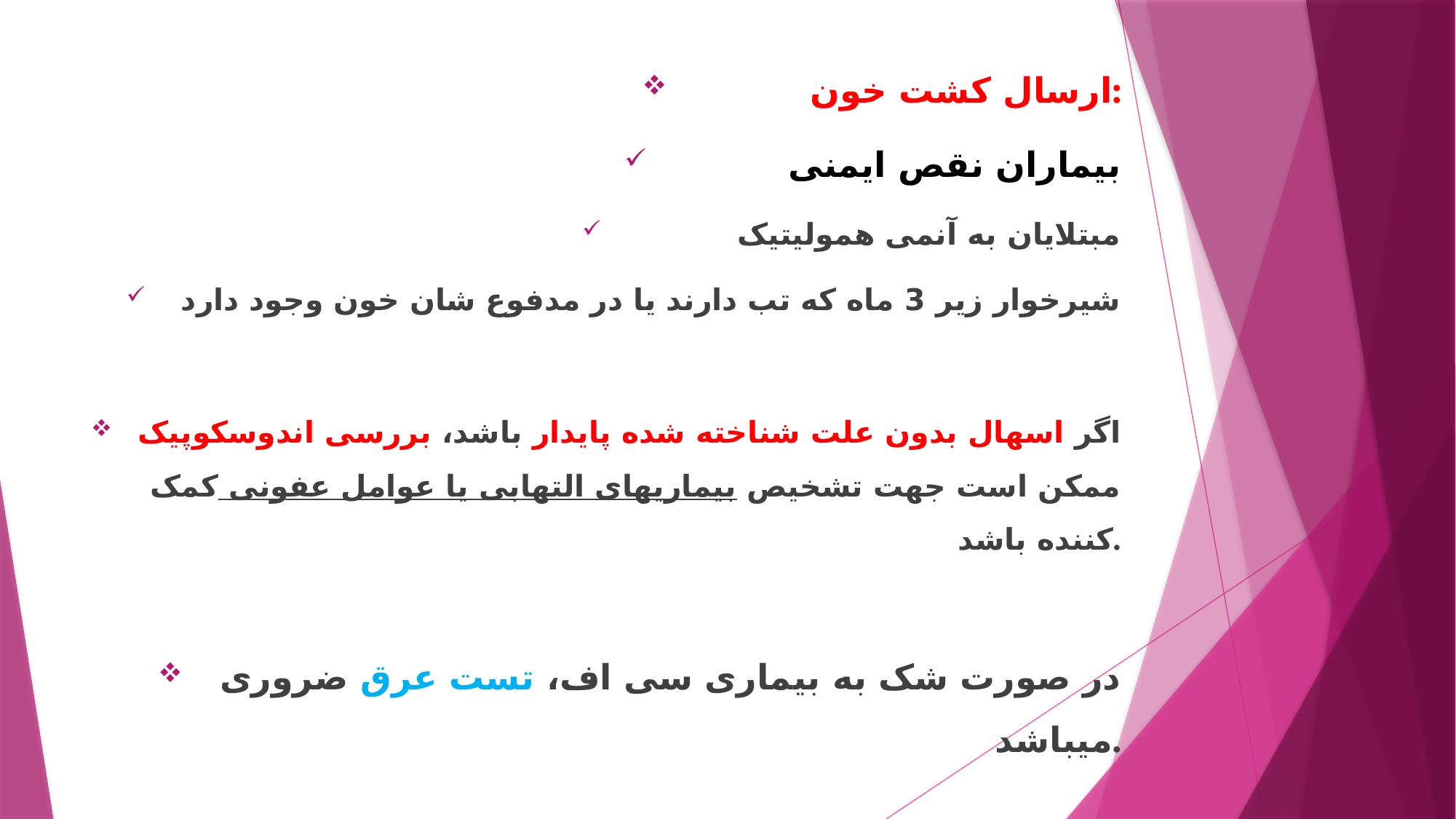

ارسال کشت خون:
بیماران نقص ایمنی
مبتلایان به آنمی همولیتیک
شیرخوار زیر 3 ماه که تب دارند یا در مدفوع شان خون وجود دارد

اگر اسهال بدون علت شناخته شده پایدار باشد، بررسی اندوسکوپیک ممکن است جهت تشخیص بیماریهای التهابی یا عوامل عفونی کمک کننده باشد.

در صورت شک به بیماری سی اف، تست عرق ضروری میباشد.